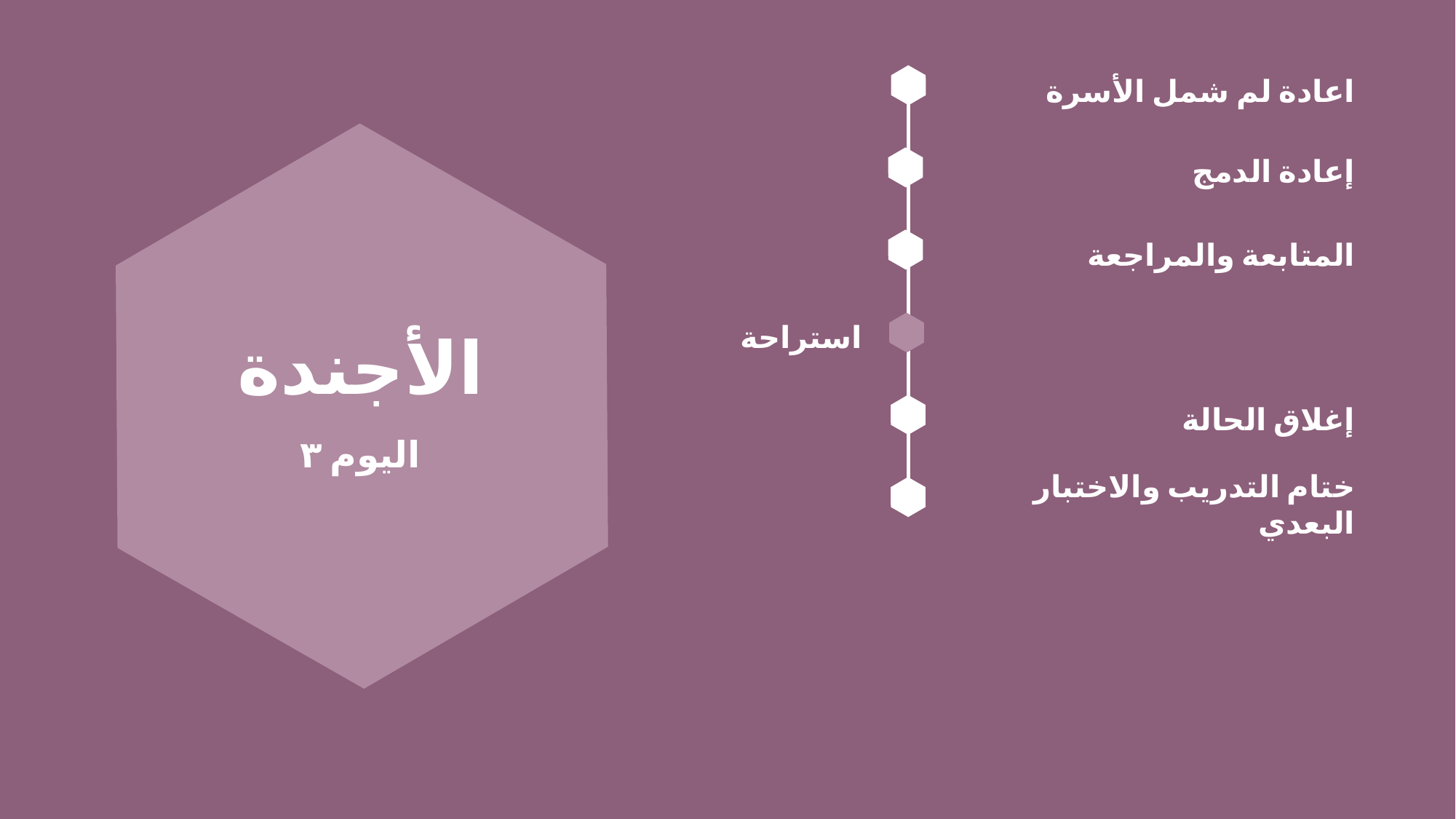

اعادة لم شمل الأسرة

إعادة الدمج

المتابعة والمراجعة

استراحة

# الأجندة اليوم ٣
إغلاق الحالة

ختام التدريب والاختبار البعدي